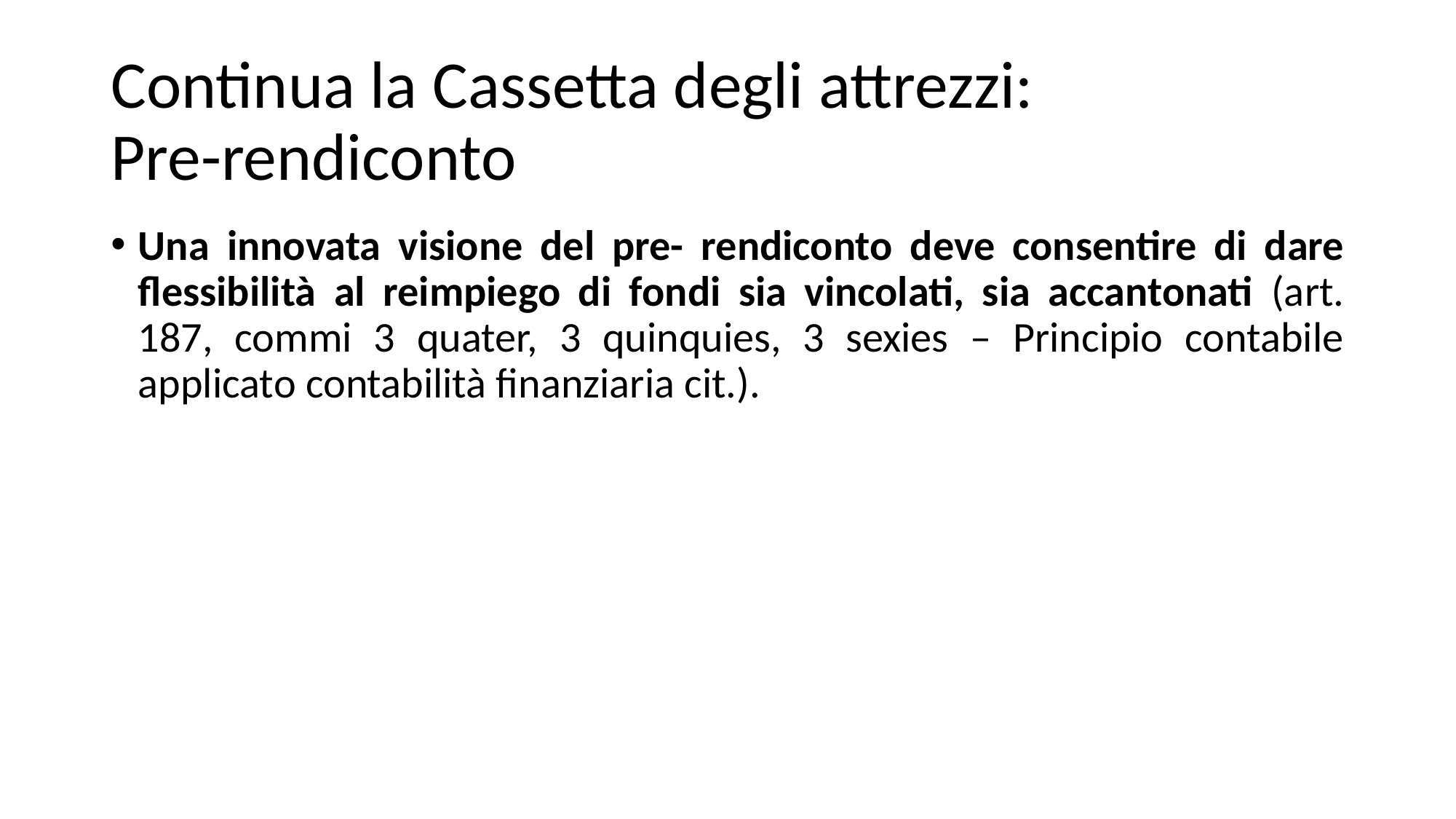

# Continua la Cassetta degli attrezzi: Pre-rendiconto
Una innovata visione del pre- rendiconto deve consentire di dare flessibilità al reimpiego di fondi sia vincolati, sia accantonati (art. 187, commi 3 quater, 3 quinquies, 3 sexies – Principio contabile applicato contabilità finanziaria cit.).